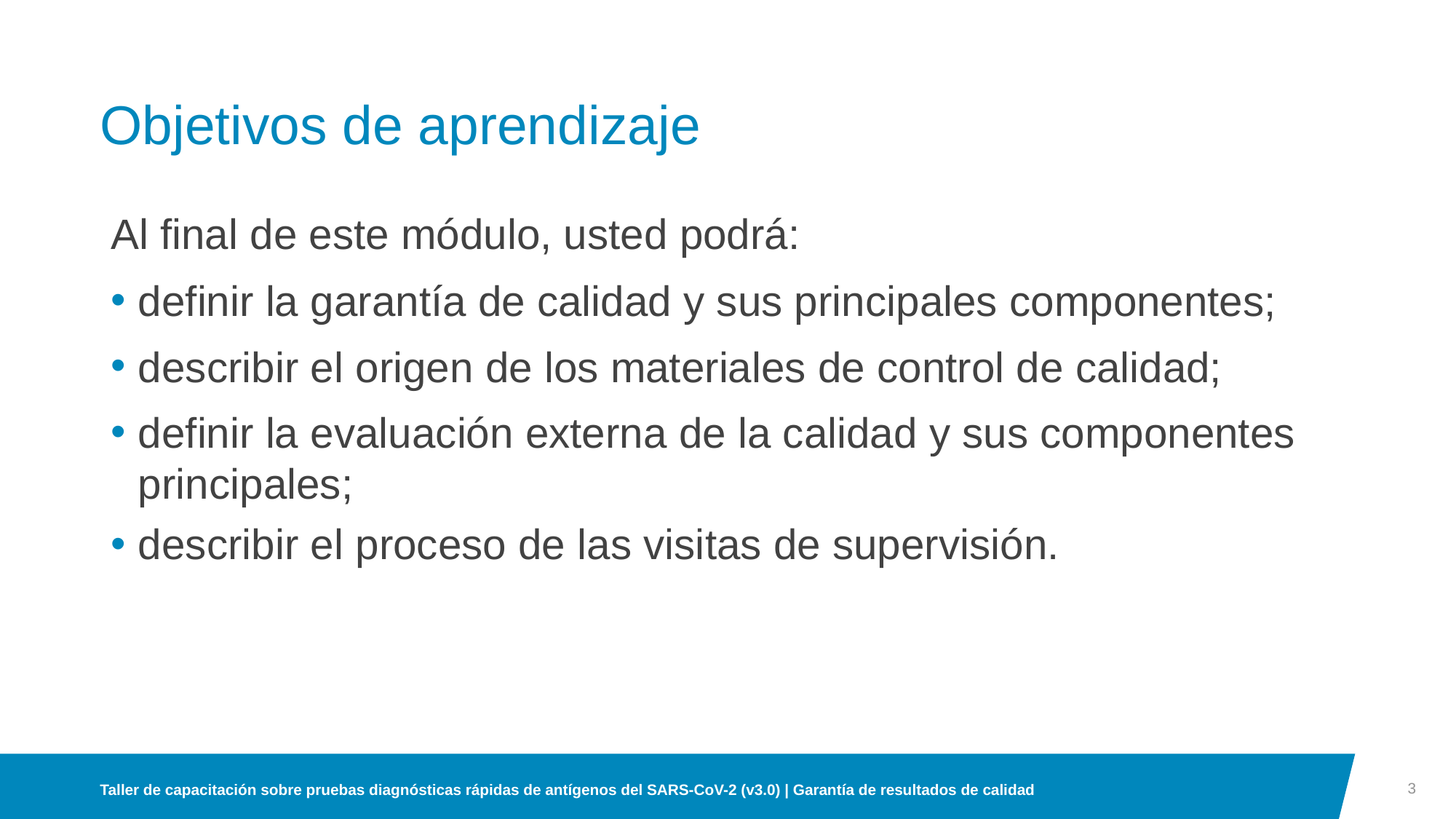

# Objetivos de aprendizaje
Al final de este módulo, usted podrá:
definir la garantía de calidad y sus principales componentes;
describir el origen de los materiales de control de calidad;
definir la evaluación externa de la calidad y sus componentes principales;
describir el proceso de las visitas de supervisión.

3
Taller de capacitación sobre pruebas diagnósticas rápidas de antígenos del SARS-CoV-2 (v3.0) | Garantía de resultados de calidad